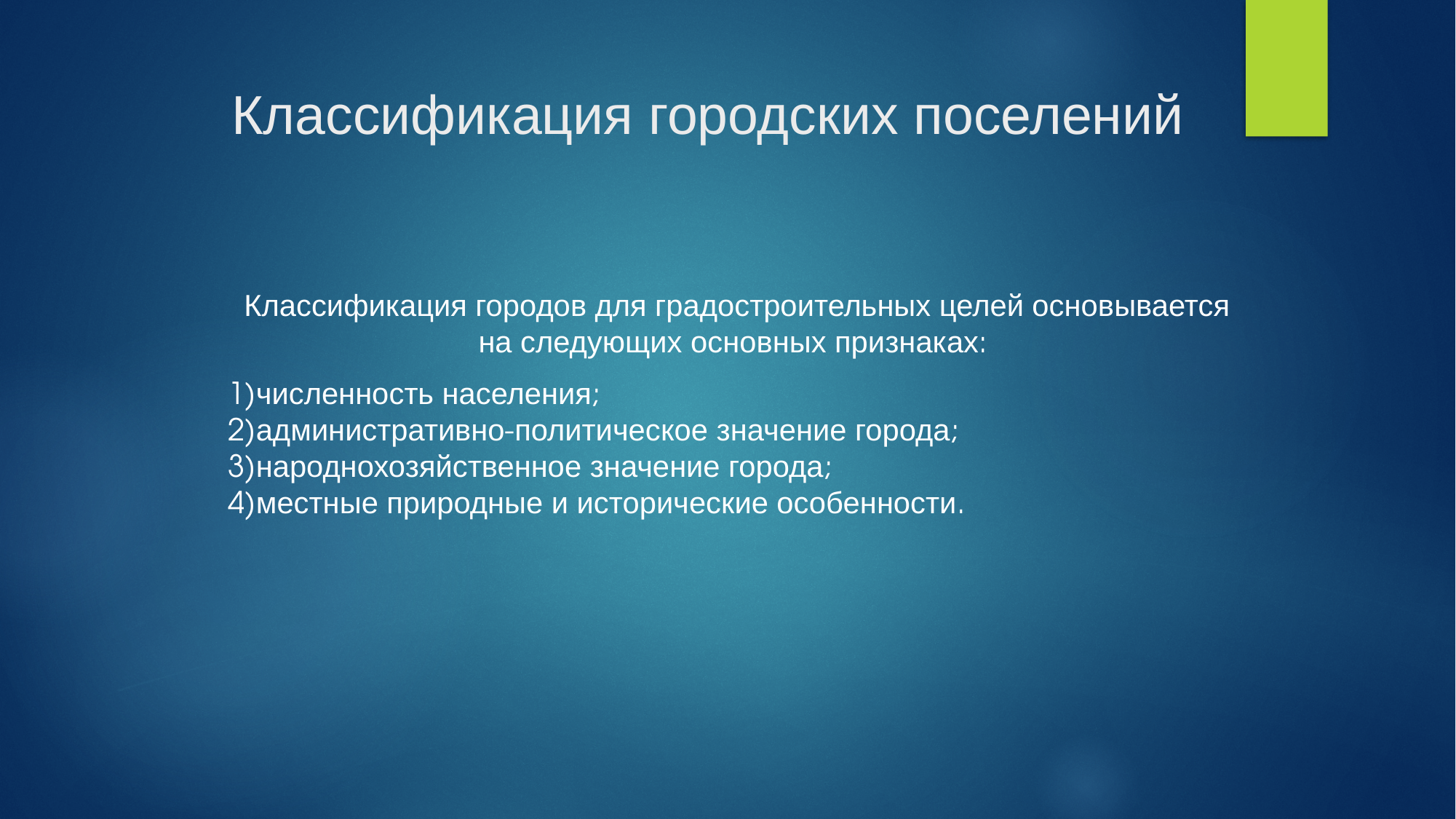

# Классификация городских поселений
Классификация городов для градостроительных целей основывается на следующих основных признаках:
1)численность населения; 
2)административно-политическое значение города; 
3)народнохозяйственное значение города; 
4)местные природные и исторические особенности.